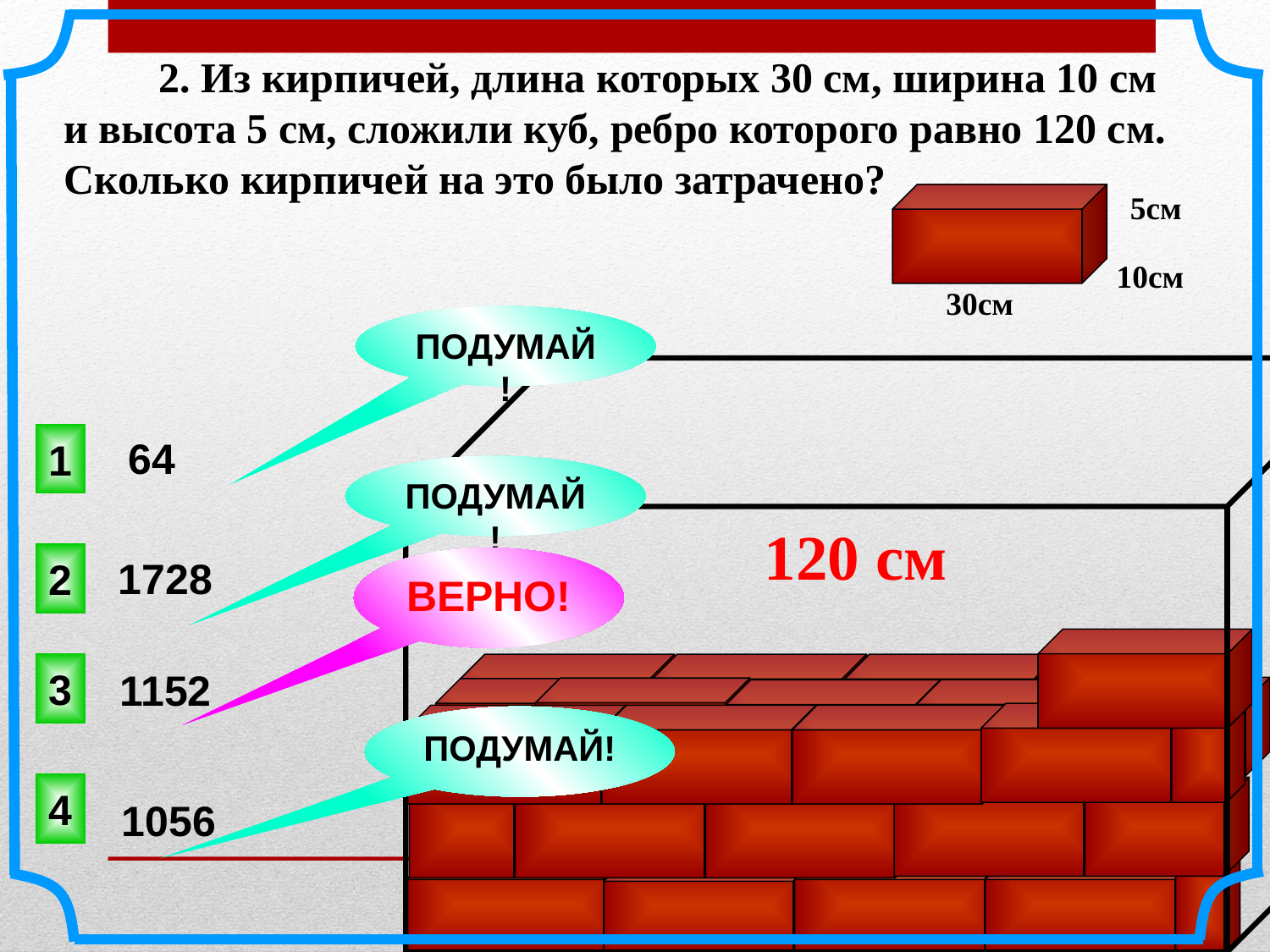

2. Из кирпичей, длина которых 30 см, ширина 10 см и высота 5 см, сложили куб, ребро которого равно 120 см. Сколько кирпичей на это было затрачено?
5см

10см
30см
ПОДУМАЙ!

1
64
ПОДУМАЙ!
120 см
2
1728
ВЕРНО!

3

1152

ПОДУМАЙ!
4

1056